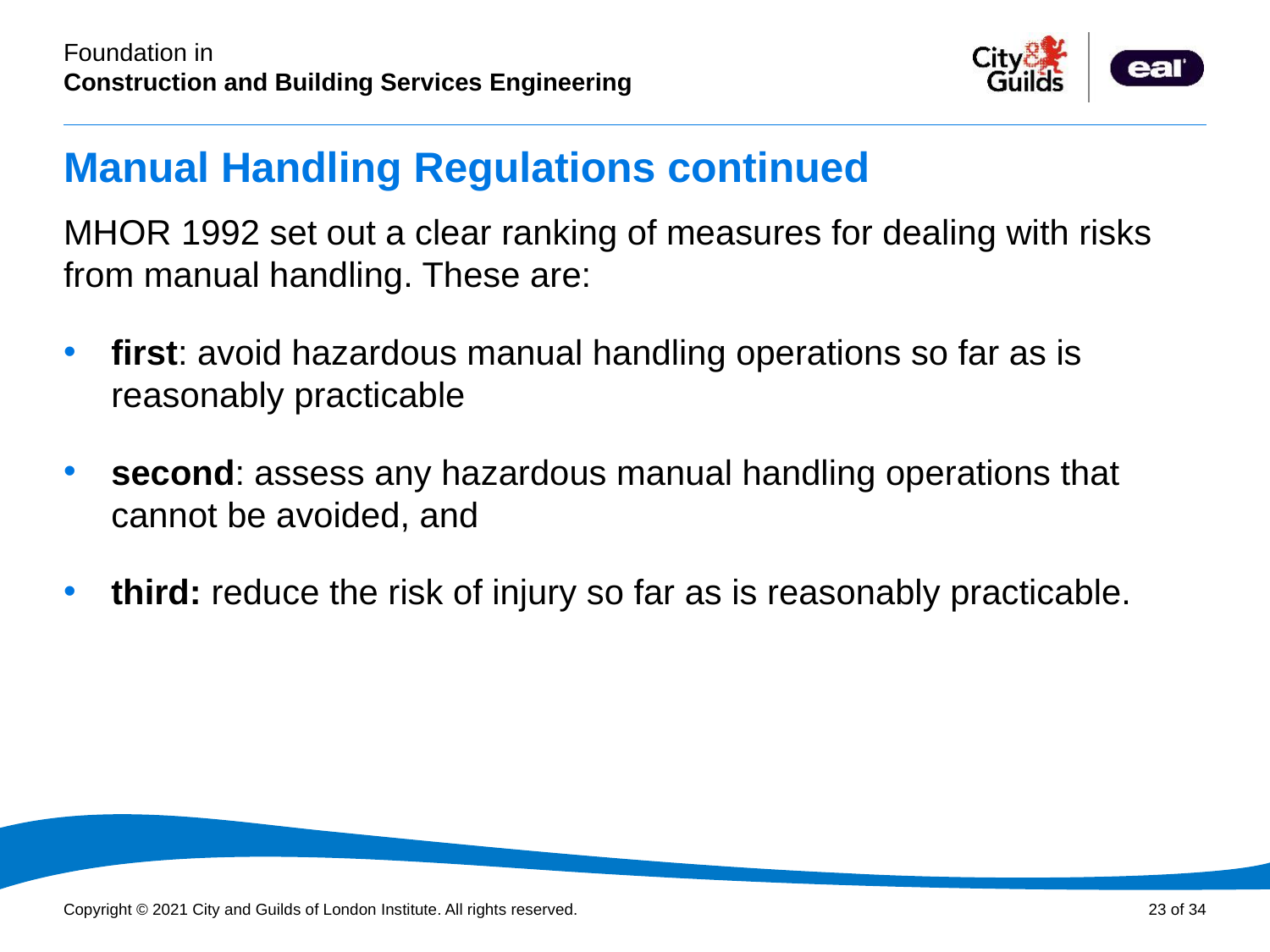

# Manual Handling Regulations continued
MHOR 1992 set out a clear ranking of measures for dealing with risks from manual handling. These are:
first: avoid hazardous manual handling operations so far as is reasonably practicable
second: assess any hazardous manual handling operations that cannot be avoided, and
third: reduce the risk of injury so far as is reasonably practicable.